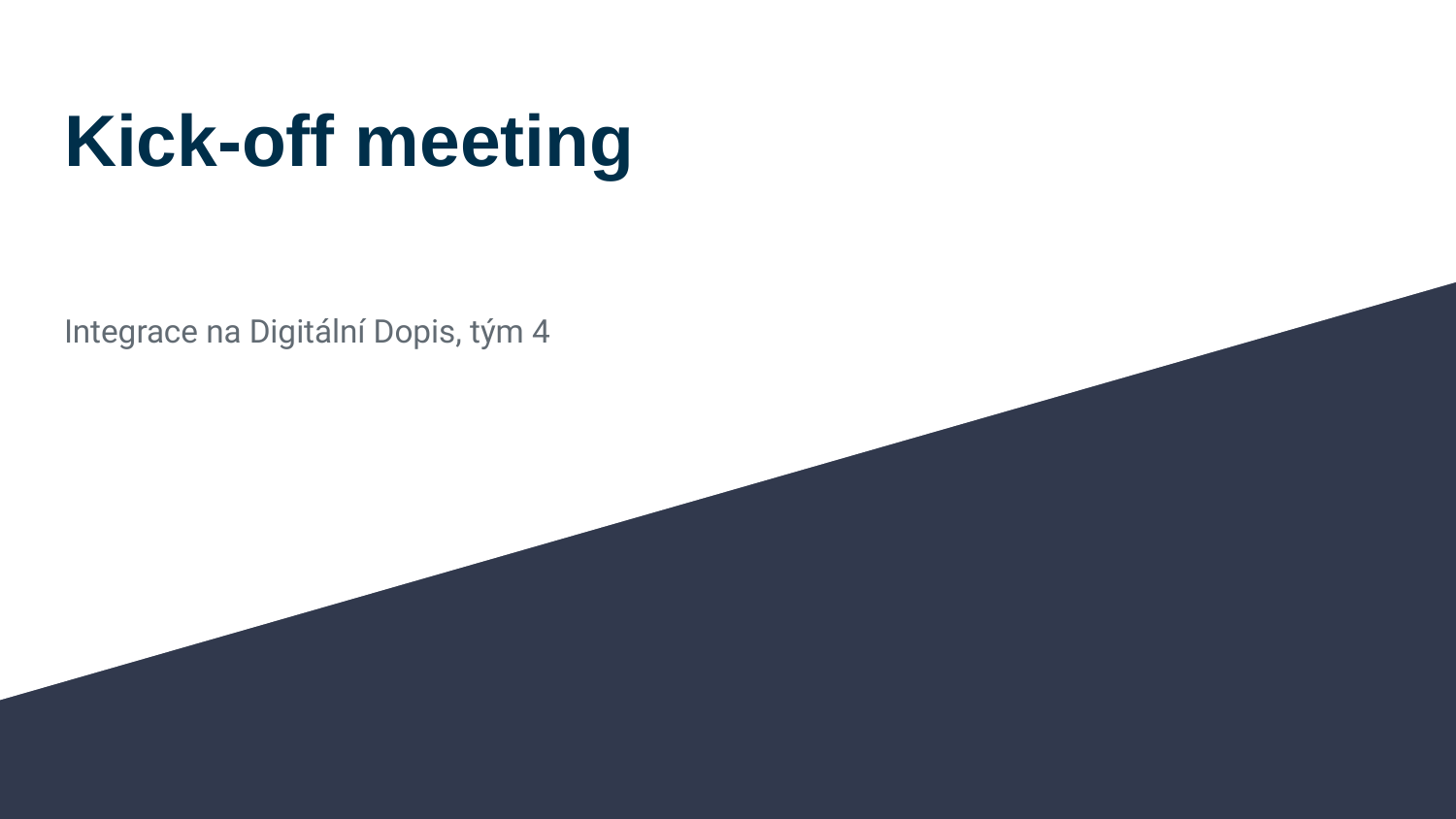

# Kick-off meeting
Integrace na Digitální Dopis, tým 4